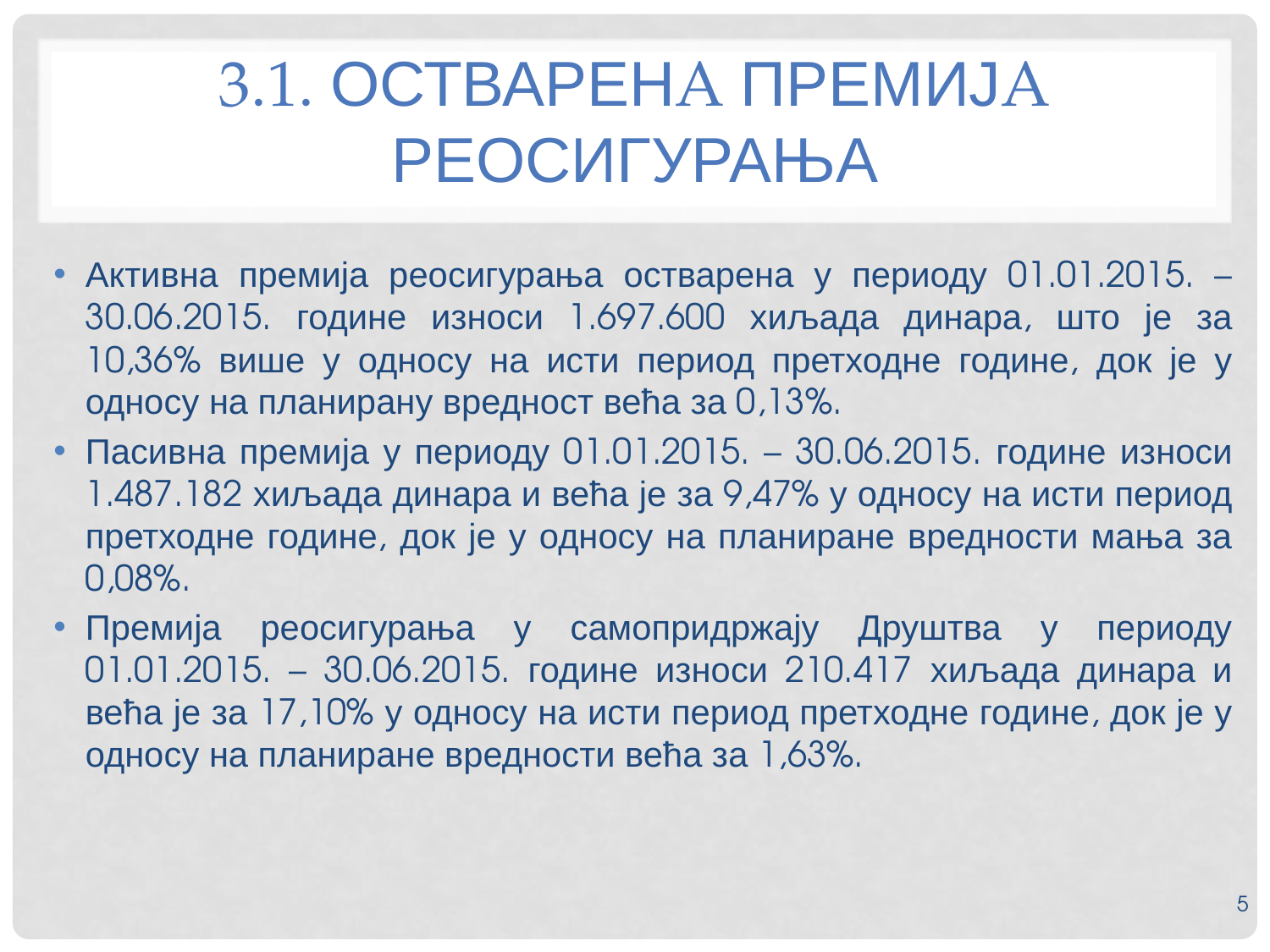

# 3.1. ОСТВАРЕНA ПРЕМИЈA РЕОСИГУРАЊА
Активна премија реосигурања остварена у периоду 01.01.2015. – 30.06.2015. године износи 1.697.600 хиљада динара, што је за 10,36% више у односу на исти период претходне године, док је у односу на планирану вредност већа за 0,13%.
Пасивна премија у периоду 01.01.2015. – 30.06.2015. године износи 1.487.182 хиљада динара и већа је за 9,47% у односу на исти период претходне године, док је у односу на планиране вредности мања за 0,08%.
Премија реосигурања у самопридржају Друштва у периоду 01.01.2015. – 30.06.2015. године износи 210.417 хиљада динара и већа је за 17,10% у односу на исти период претходне године, док је у односу на планиране вредности већа за 1,63%.
5